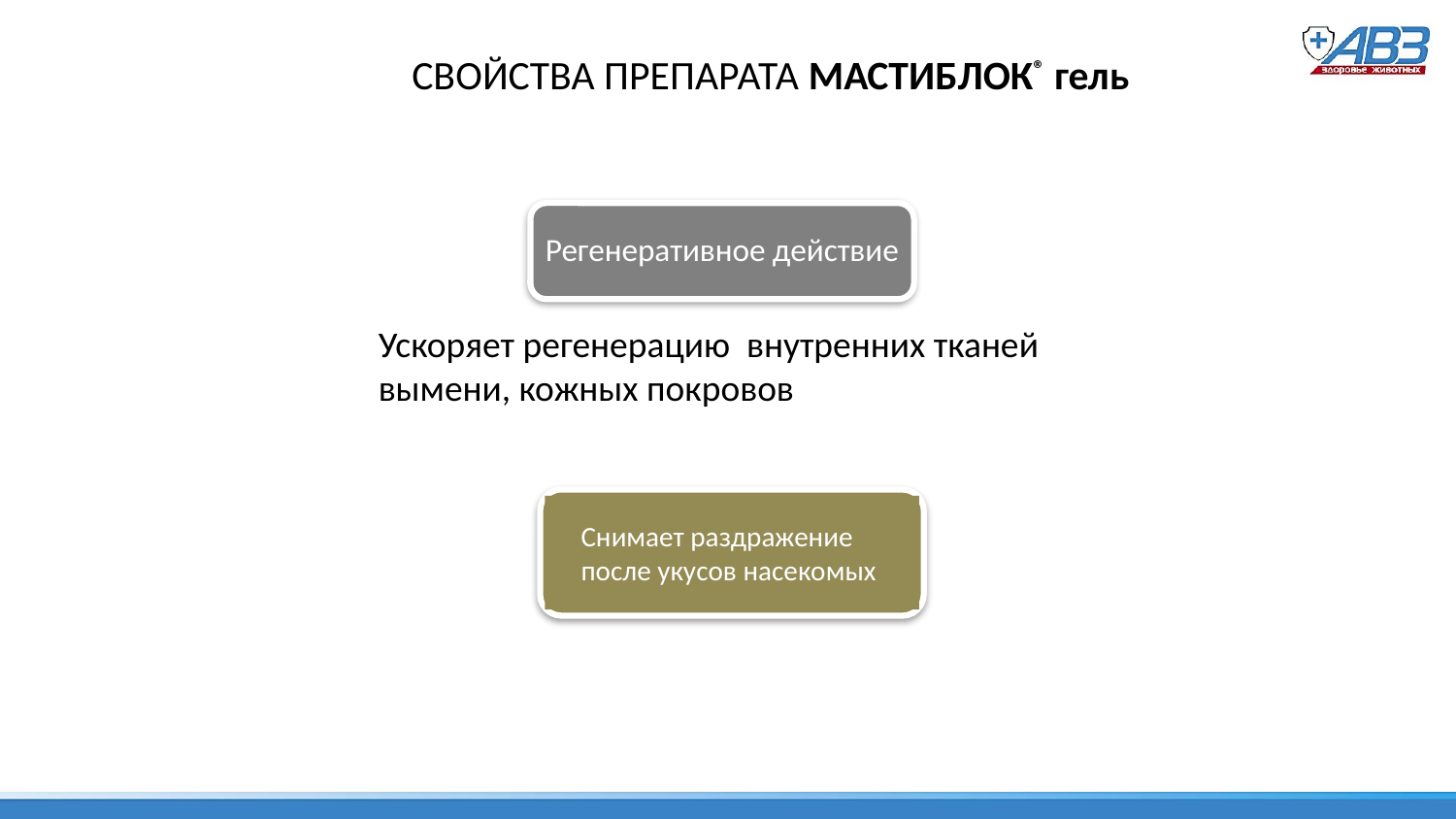

СВОЙСТВА ПРЕПАРАТА МАСТИБЛОК® гель

Регенеративное действие
Ускоряет регенерацию  внутренних тканей вымени, кожных покровов

Снимает раздражение после укусов насекомых